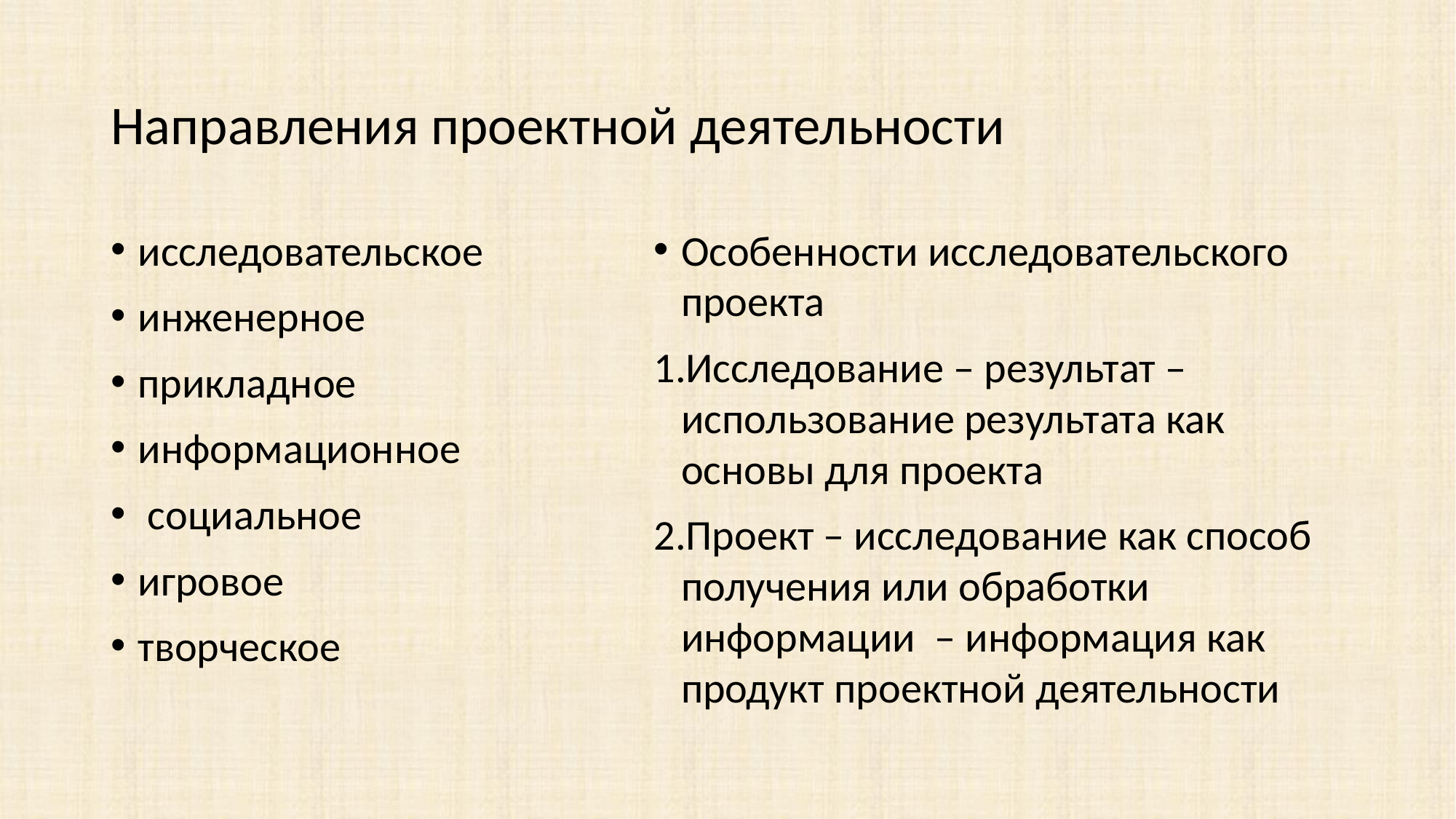

Направления проектной деятельности
исследовательское
инженерное
прикладное
информационное
 социальное
игровое
творческое
Особенности исследовательского проекта
Исследование – результат – использование результата как основы для проекта
Проект – исследование как способ получения или обработки информации  – информация как продукт проектной деятельности